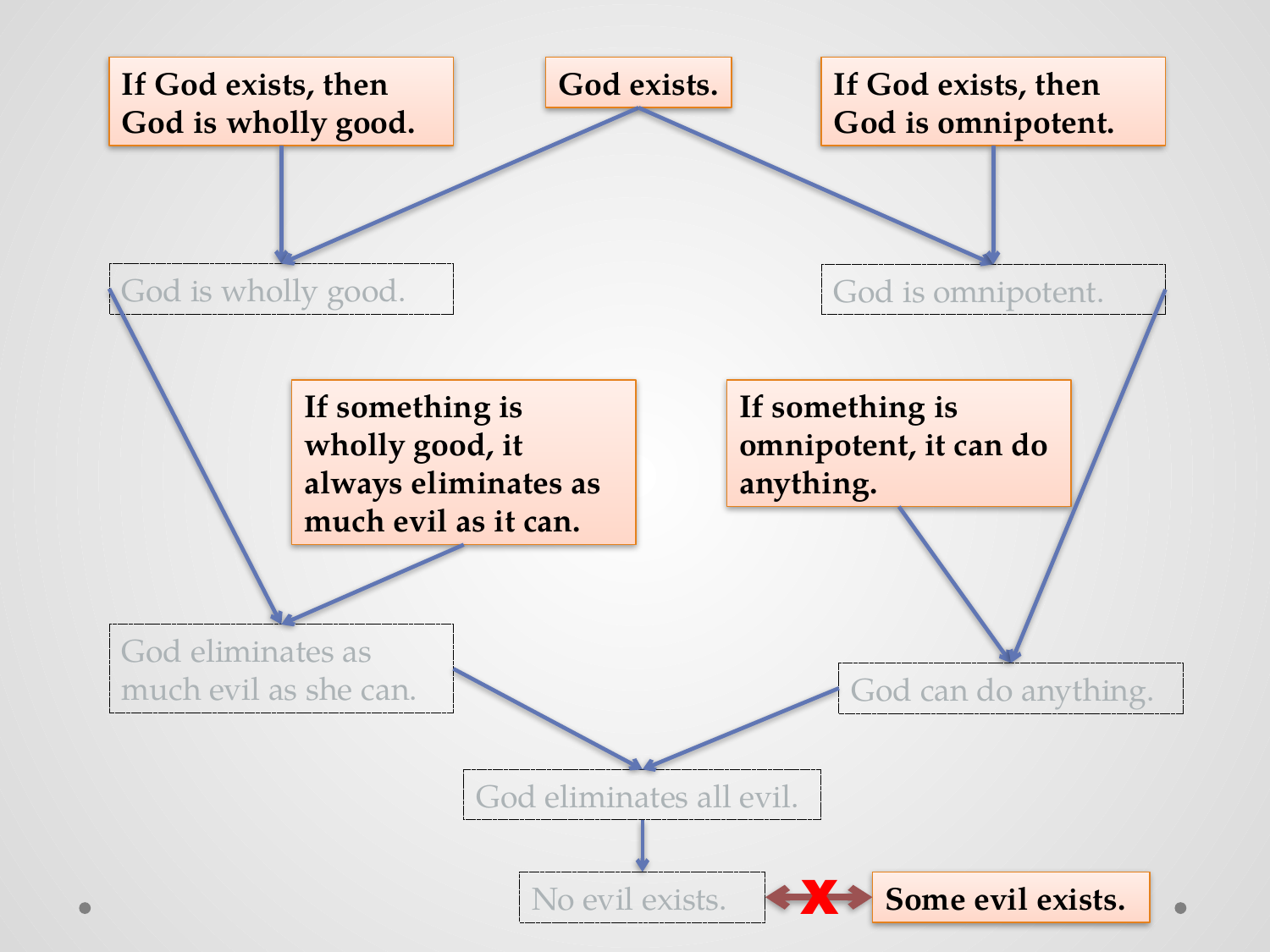

If God exists, then God is wholly good.
God exists.
If God exists, then God is omnipotent.
God is wholly good.
God is omnipotent.
If something is wholly good, it always eliminates as much evil as it can.
If something is omnipotent, it can do anything.
God eliminates as much evil as she can.
God can do anything.
God eliminates all evil.
X
No evil exists.
Some evil exists.